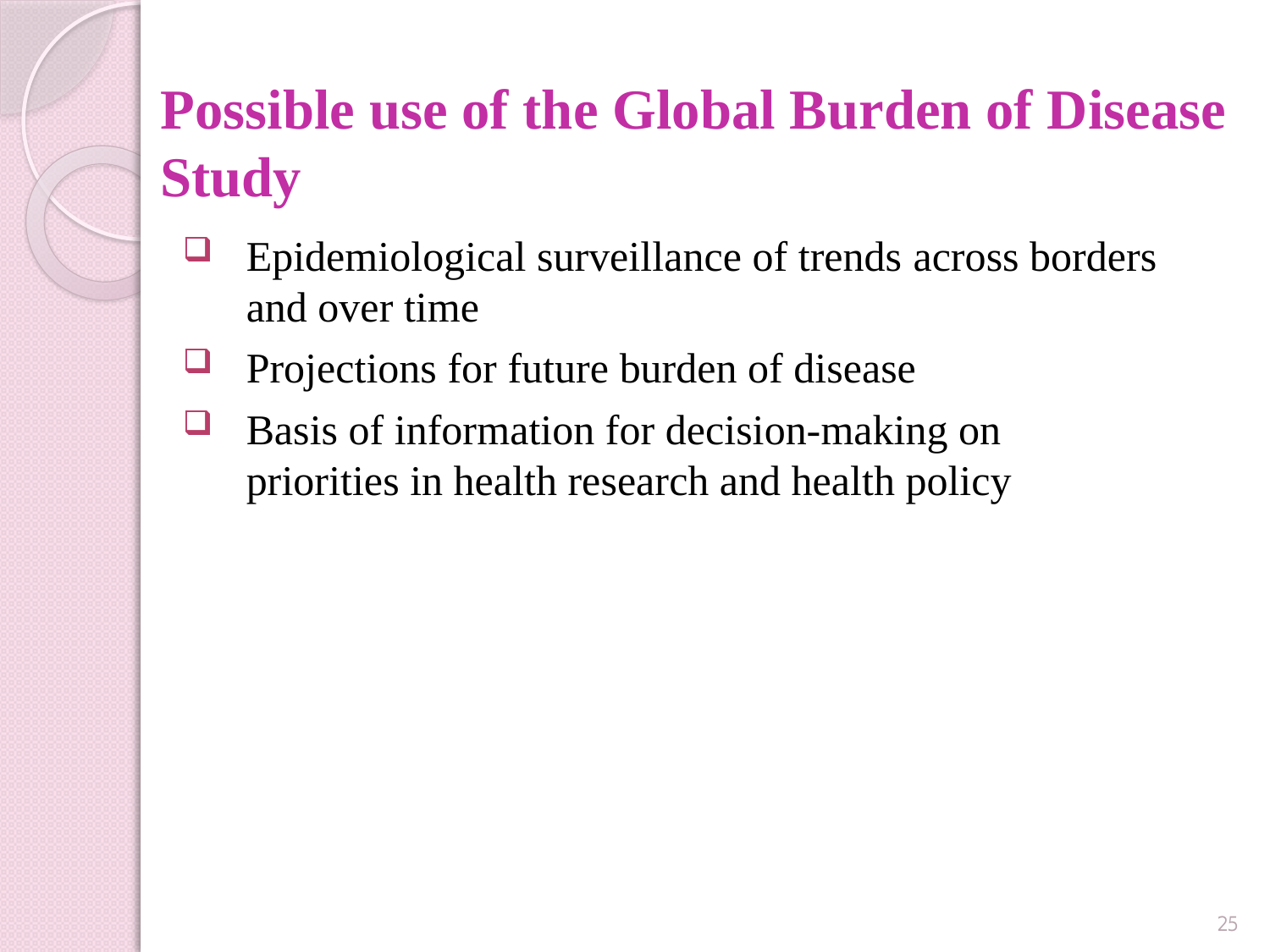

# Possible use of the Global Burden of Disease Study
Epidemiological surveillance of trends across borders and over time
Projections for future burden of disease
Basis of information for decision-making on priorities in health research and health policy

25